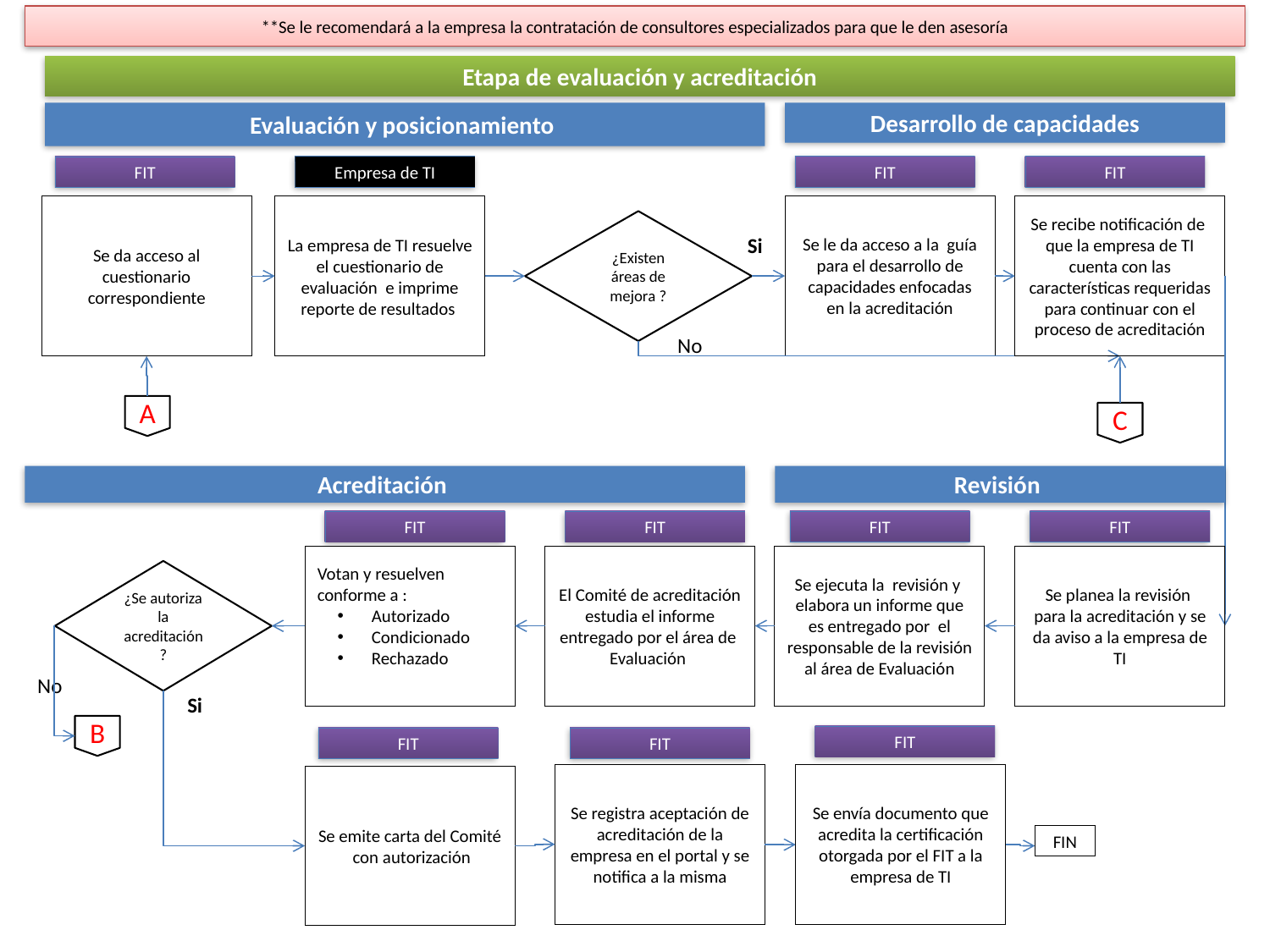

**Se le recomendará a la empresa la contratación de consultores especializados para que le den asesoría
Etapa de evaluación y acreditación
Evaluación y posicionamiento
Desarrollo de capacidades
Empresa de TI
FIT
FIT
FIT
Se le da acceso a la  guía para el desarrollo de capacidades enfocadas en la acreditación
La empresa de TI resuelve el cuestionario de evaluación  e imprime reporte de resultados
Se recibe notificación de  que la empresa de TI cuenta con las características requeridas para continuar con el proceso de acreditación
Se da acceso al cuestionario correspondiente
¿Existen áreas de mejora ?
Si
No
A
C
Acreditación
Revisión
FIT
FIT
FIT
FIT
Votan y resuelven conforme a :
 Autorizado
 Condicionado
 Rechazado

El Comité de acreditación estudia el informe entregado por el área de  Evaluación
Se ejecuta la  revisión y  elabora un informe que es entregado por  el responsable de la revisión al área de Evaluación
Se planea la revisión  para la acreditación y se da aviso a la empresa de TI
¿Se autoriza la acreditación?
No
Si
B
FIT
FIT
FIT
Se registra aceptación de acreditación de la empresa en el portal y se notifica a la misma
Se envía documento que acredita la certificación otorgada por el FIT a la empresa de TI
Se emite carta del Comité  con autorización
FIN